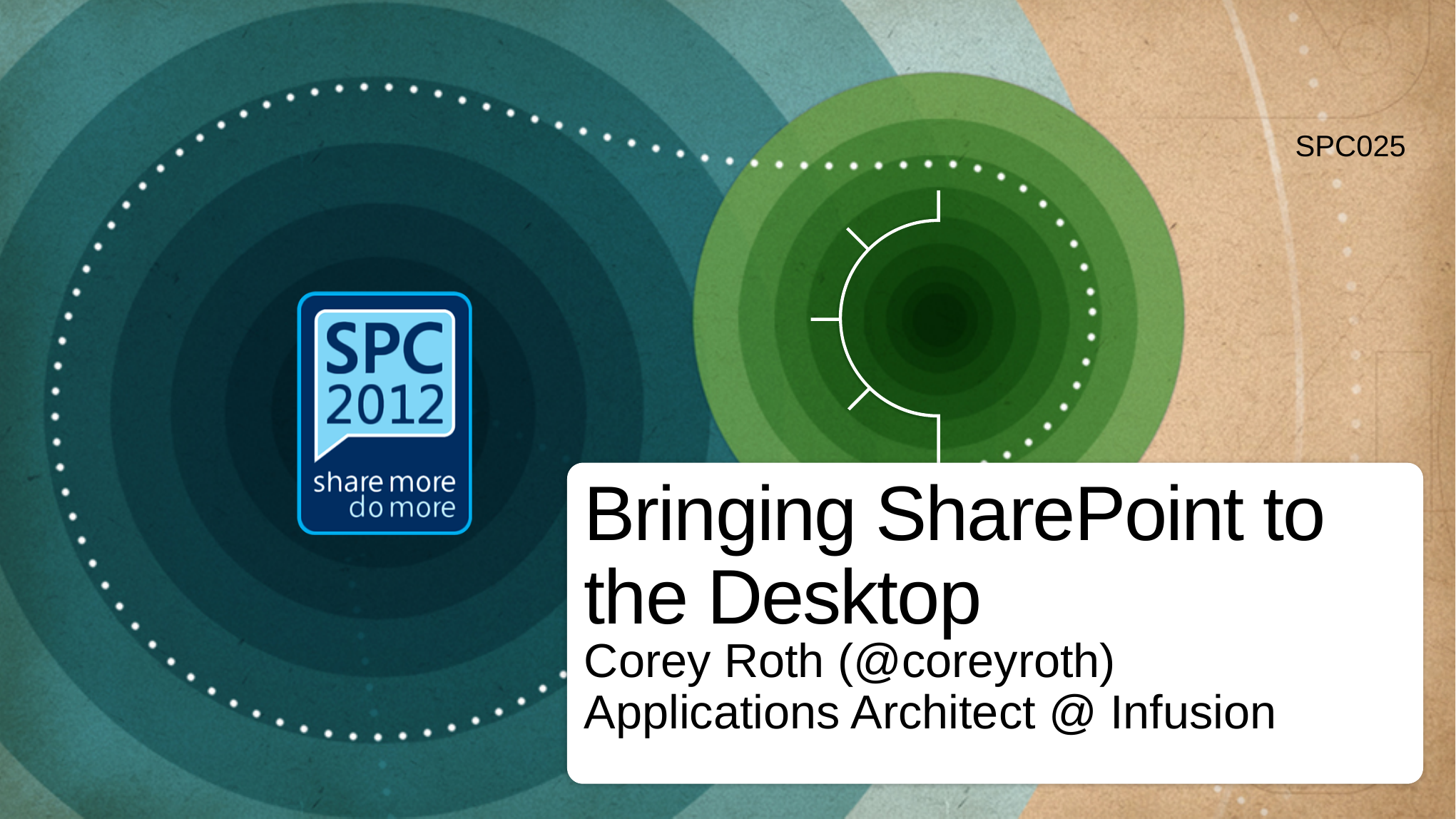

SPC025
# Bringing SharePoint to the Desktop
Corey Roth (@coreyroth)
Applications Architect @ Infusion